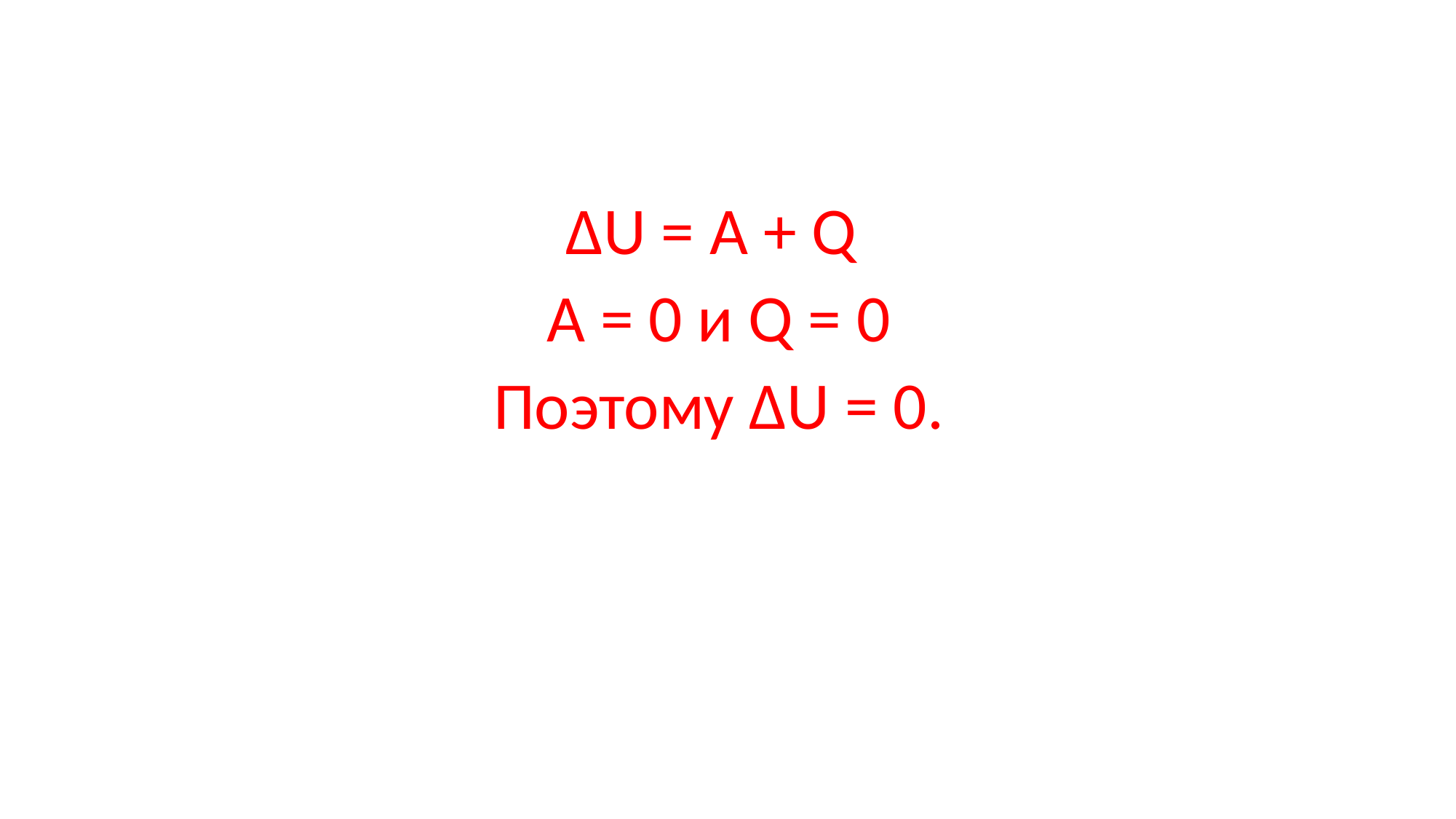

ΔU = A + Q
 А = 0 и Q = 0
 Поэтому ΔU = 0.